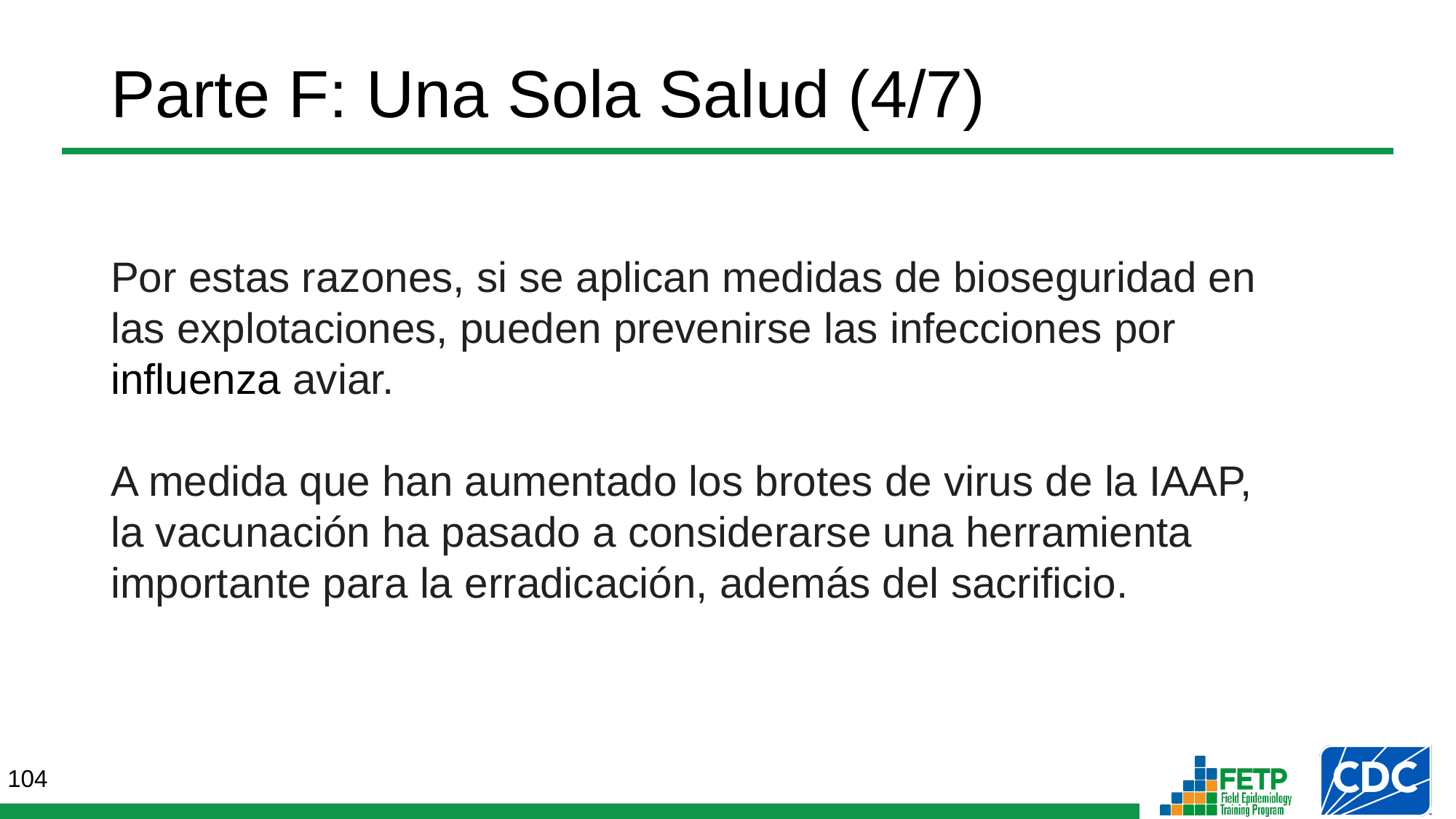

# Parte F: Una Sola Salud (4/7)
Por estas razones, si se aplican medidas de bioseguridad en las explotaciones, pueden prevenirse las infecciones por influenza aviar.

A medida que han aumentado los brotes de virus de la IAAP, la vacunación ha pasado a considerarse una herramienta importante para la erradicación, además del sacrificio.